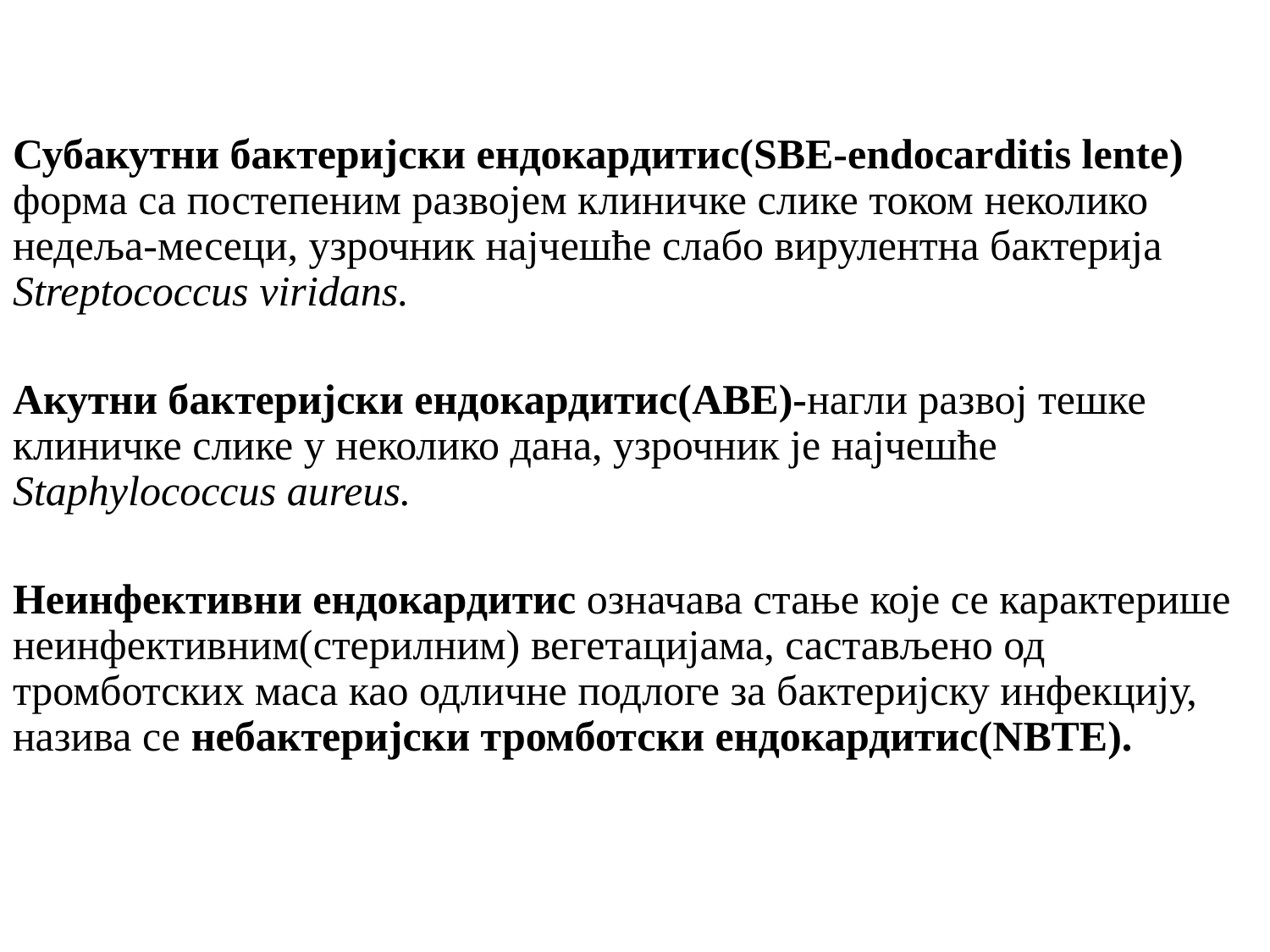

Субакутни бактеријски ендокардитис(SBE-endocarditis lente) форма са постепеним развојем клиничке слике током неколико недеља-месеци, узрочник најчешће слабо вирулентна бактерија Streptococcus viridans.

Акутни бактеријски ендокардитис(ABE)-нагли развој тешке клиничке слике у неколико дана, узрочник је најчешће Staphylococcus aureus.

Неинфективни ендокардитис означава стање које се карактерише неинфективним(стерилним) вегетацијама, састављено од тромботских маса као одличне подлоге за бактеријску инфекцију, назива се небактеријски тромботски ендокардитис(NBTE).